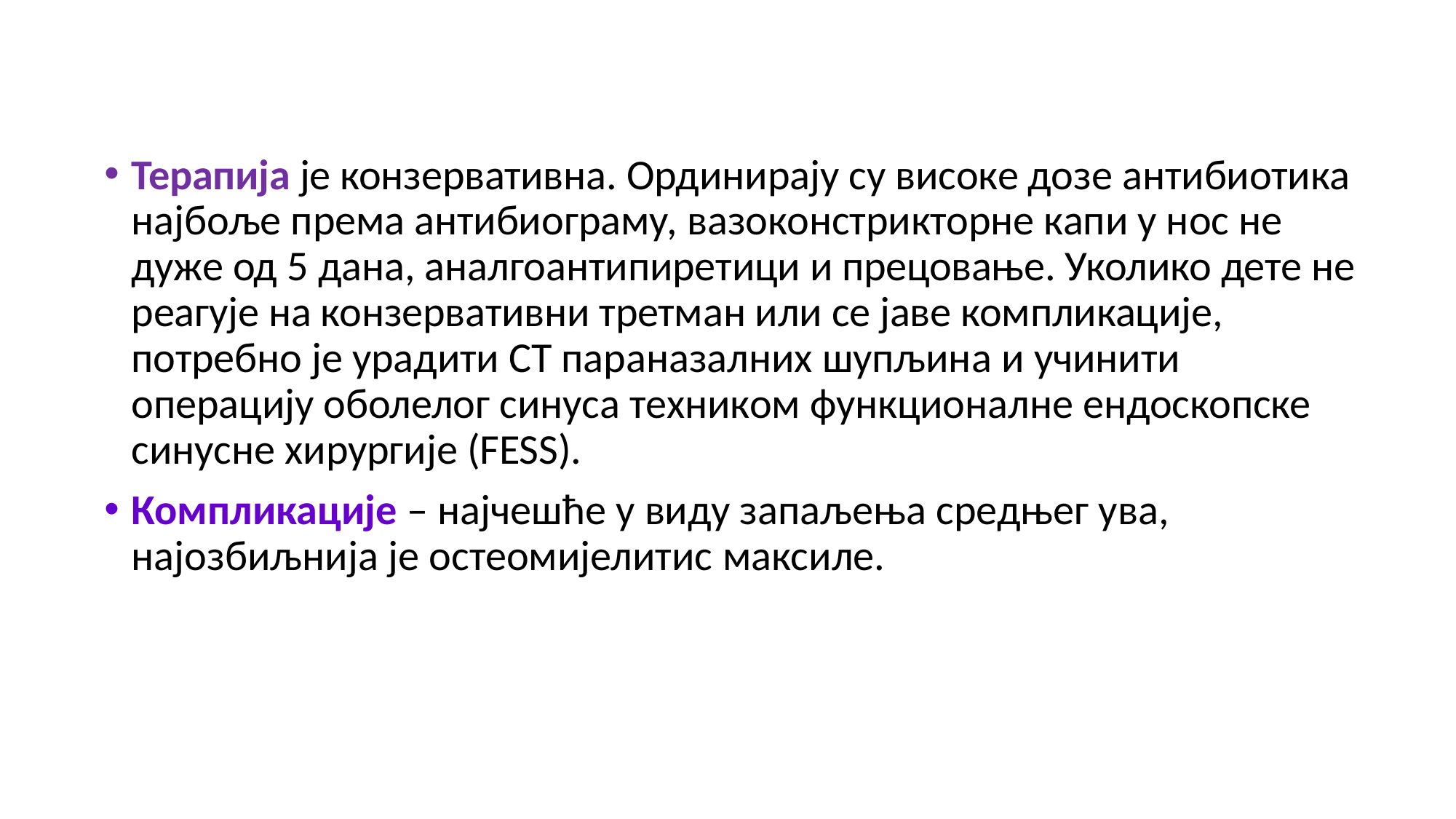

Терапија је конзервативна. Ординирају су високе дозе антибиотика најбоље према анти­биограму, вазоконстрикторне капи у нос не дуже од 5 дана, аналгоантипиретици и прецовање. Уколико дете не реагује на конзервативни третман или се јаве компликације, потребно је урадити CT параназалних шупљина и учинити операцију оболелог синуса техником функционалне ендоскопске синусне хирургије (FESS).
Компликације – најчешће у виду запаљења средњег ува, најозбиљнија је остеомијелитис максиле.